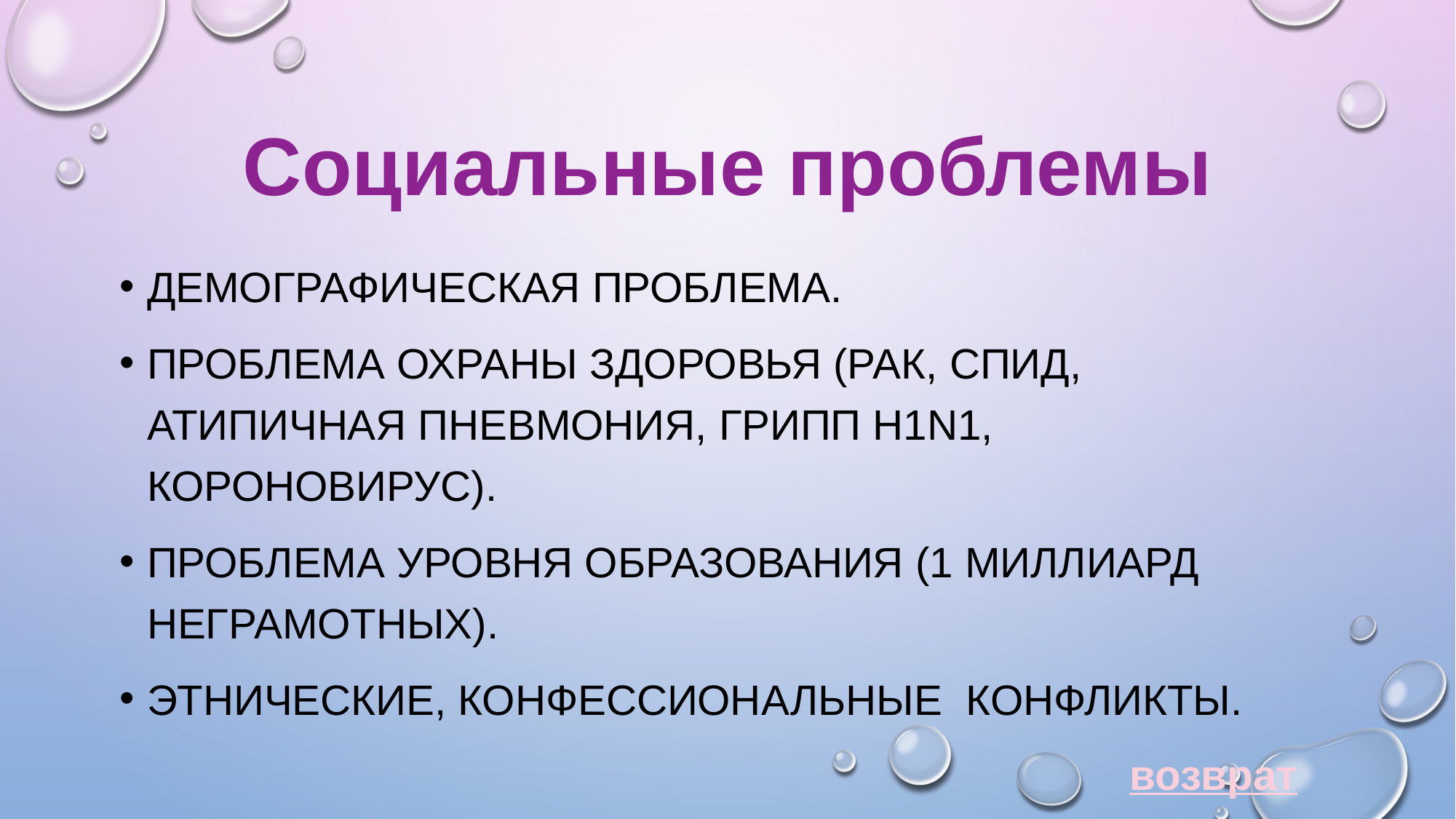

# Социальные проблемы
Демографическая проблема.
Проблема охраны здоровья (рак, спид,  ​атипичная пневмония, грипп H1N1, Короновирус).
Проблема уровня образования (1 миллиард неграмотных).
Этнические, конфессиональные  ​конфликты.
возврат